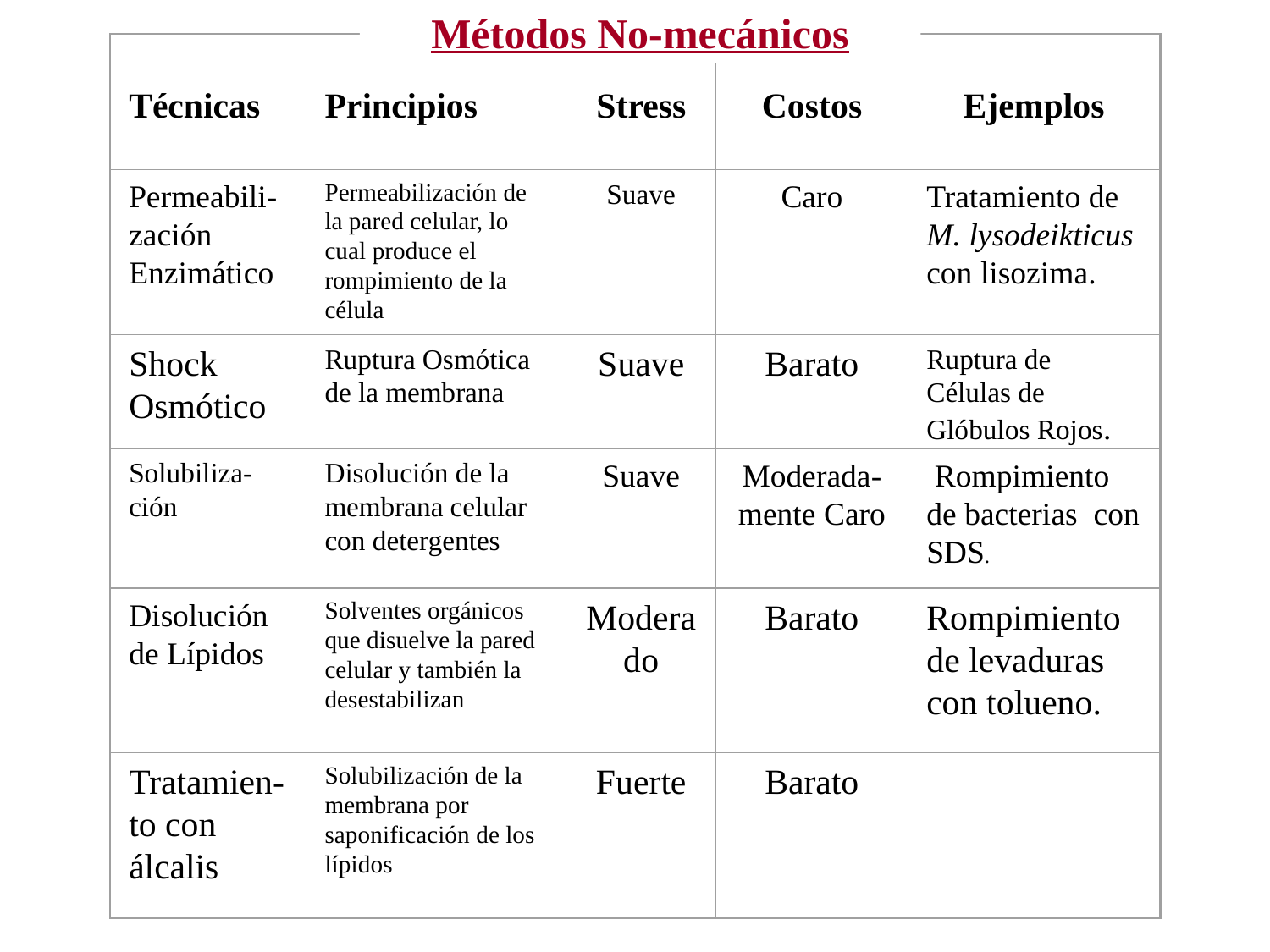

Métodos No-mecánicos

Técnicas

Principios

Stress

Costos

Ejemplos

Permeabili-zación Enzimático

Permeabilización de la pared celular, lo cual produce el rompimiento de la célula

Suave

Caro

Tratamiento de M. lysodeikticus con lisozima.

Shock Osmótico

Ruptura Osmótica de la membrana

Suave

Barato

Ruptura de Células de Glóbulos Rojos.

Solubiliza-ción

Disolución de la membrana celular con detergentes

Suave

Moderada-mente Caro

 Rompimiento de bacterias  con SDS.

Disolución de Lípidos

Solventes orgánicos que disuelve la pared celular y también la desestabilizan

Moderado

Barato

Rompimiento de levaduras con tolueno.

Tratamien-to con álcalis

Solubilización de la membrana por saponificación de los lípidos

Fuerte

Barato